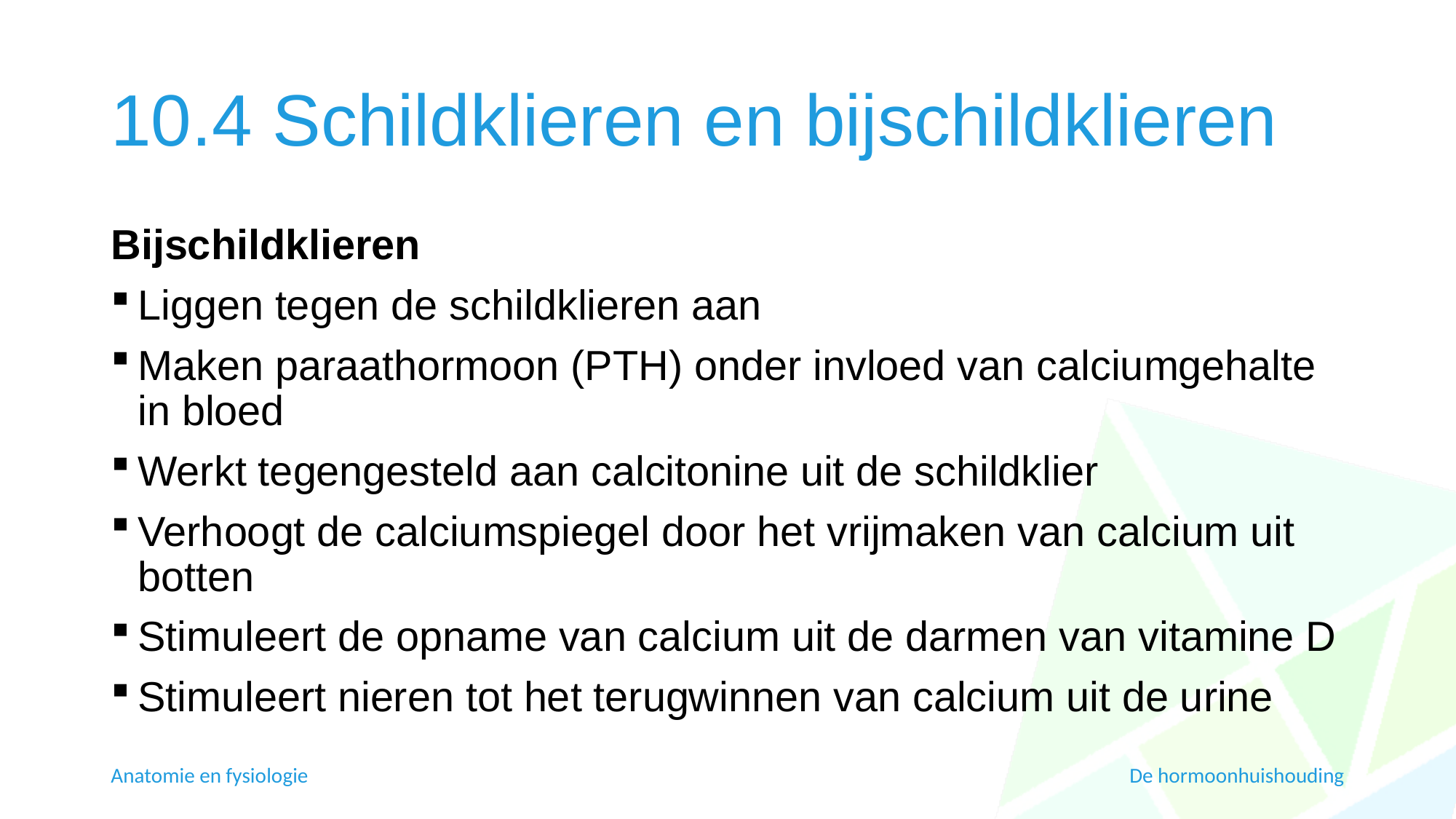

# 10.4 Schildklieren en bijschildklieren
Bijschildklieren
Liggen tegen de schildklieren aan
Maken paraathormoon (PTH) onder invloed van calciumgehalte in bloed
Werkt tegengesteld aan calcitonine uit de schildklier
Verhoogt de calciumspiegel door het vrijmaken van calcium uit botten
Stimuleert de opname van calcium uit de darmen van vitamine D
Stimuleert nieren tot het terugwinnen van calcium uit de urine

Anatomie en fysiologie
De hormoonhuishouding